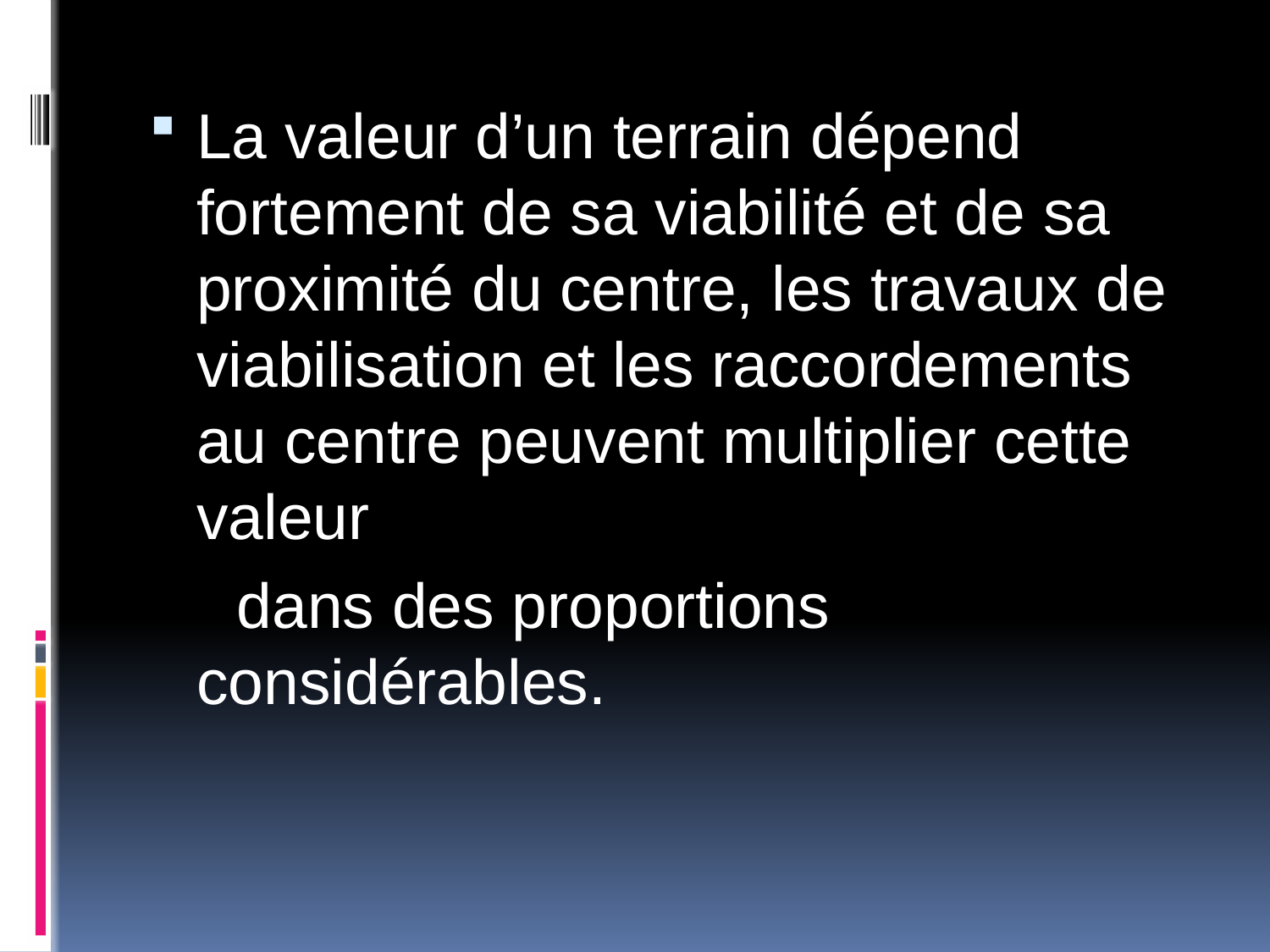

#
La valeur d’un terrain dépend fortement de sa viabilité et de sa proximité du centre, les travaux de viabilisation et les raccordements au centre peuvent multiplier cette valeur
     dans des proportions considérables.